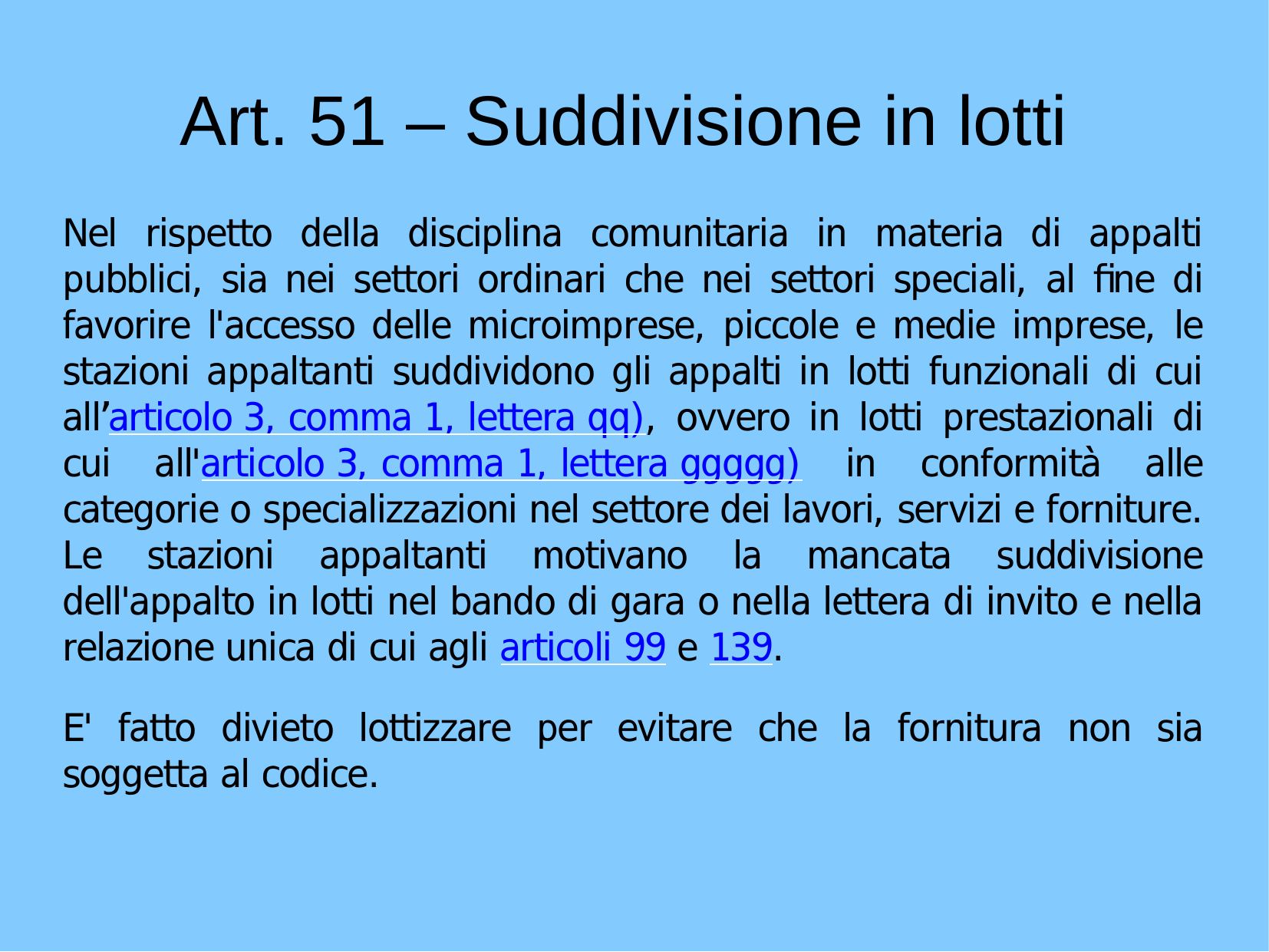

Art. 51 – Suddivisione in lotti
Nel rispetto della disciplina comunitaria in materia di appalti pubblici, sia nei settori ordinari che nei settori speciali, al fine di favorire l'accesso delle microimprese, piccole e medie imprese, le stazioni appaltanti suddividono gli appalti in lotti funzionali di cui all’articolo 3, comma 1, lettera qq), ovvero in lotti prestazionali di cui all'articolo 3, comma 1, lettera ggggg) in conformità alle categorie o specializzazioni nel settore dei lavori, servizi e forniture. Le stazioni appaltanti motivano la mancata suddivisione dell'appalto in lotti nel bando di gara o nella lettera di invito e nella relazione unica di cui agli articoli 99 e 139.

E' fatto divieto lottizzare per evitare che la fornitura non sia soggetta al codice.